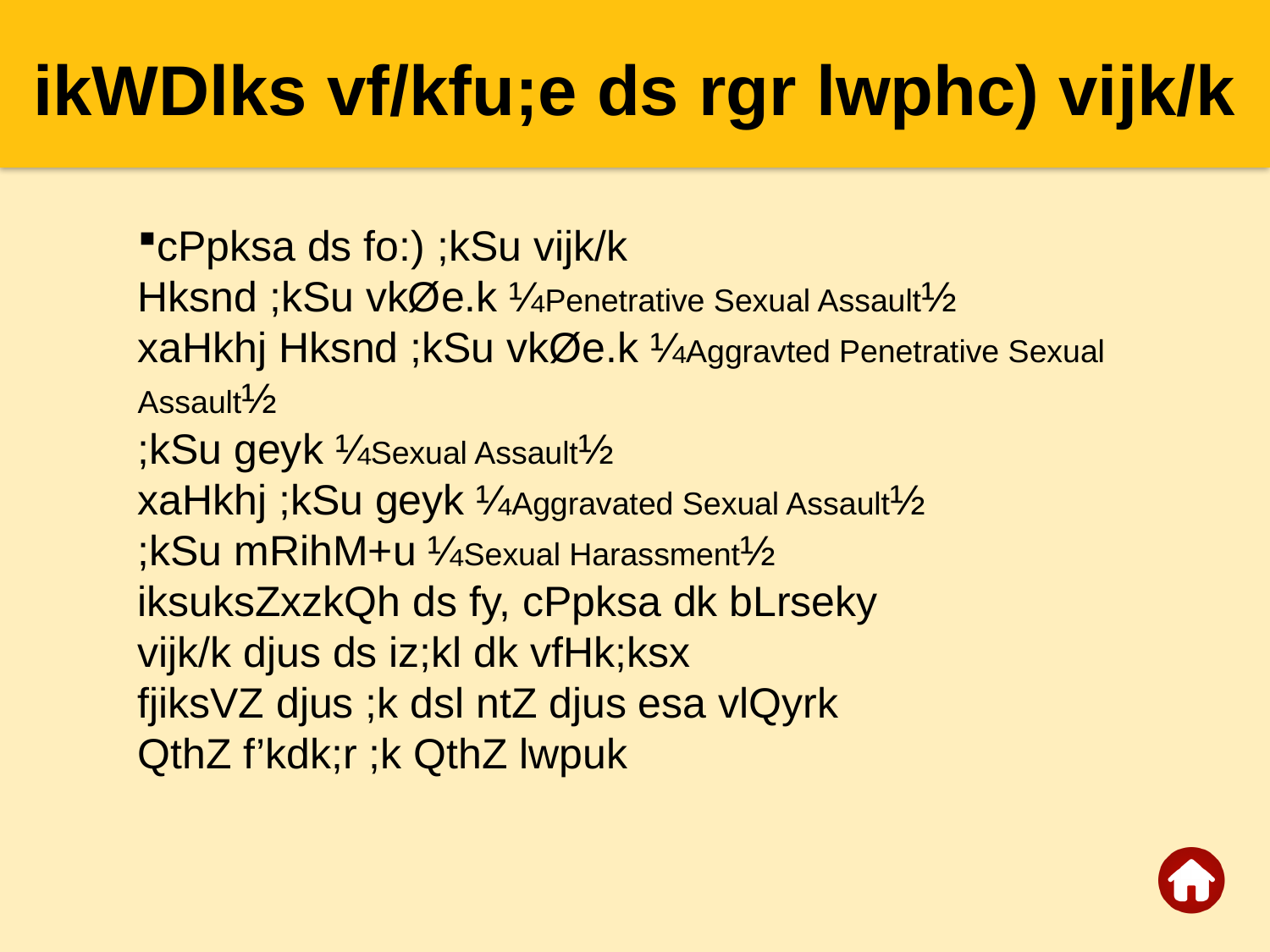

ikWDlks vf/kfu;e ds rgr lwphc) vijk/k
cPpksa ds fo:) ;kSu vijk/k
Hksnd ;kSu vkØe.k ¼Penetrative Sexual Assault½
xaHkhj Hksnd ;kSu vkØe.k ¼Aggravted Penetrative Sexual Assault½
;kSu geyk ¼Sexual Assault½
xaHkhj ;kSu geyk ¼Aggravated Sexual Assault½
;kSu mRihM+u ¼Sexual Harassment½
iksuksZxzkQh ds fy, cPpksa dk bLrseky
vijk/k djus ds iz;kl dk vfHk;ksx
fjiksVZ djus ;k dsl ntZ djus esa vlQyrk
QthZ f’kdk;r ;k QthZ lwpuk